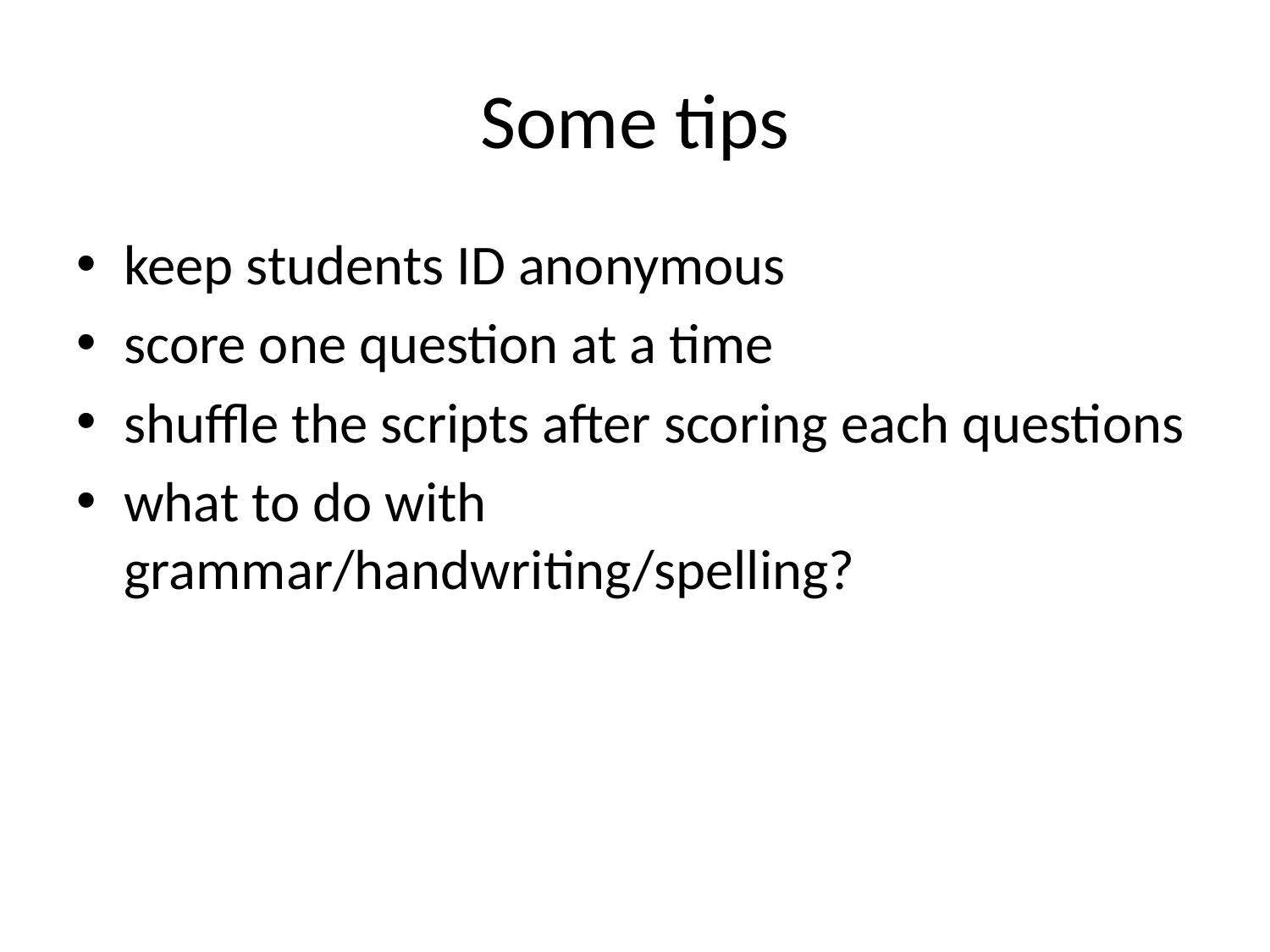

# Some tips
keep students ID anonymous
score one question at a time
shuffle the scripts after scoring each questions
what to do with grammar/handwriting/spelling?